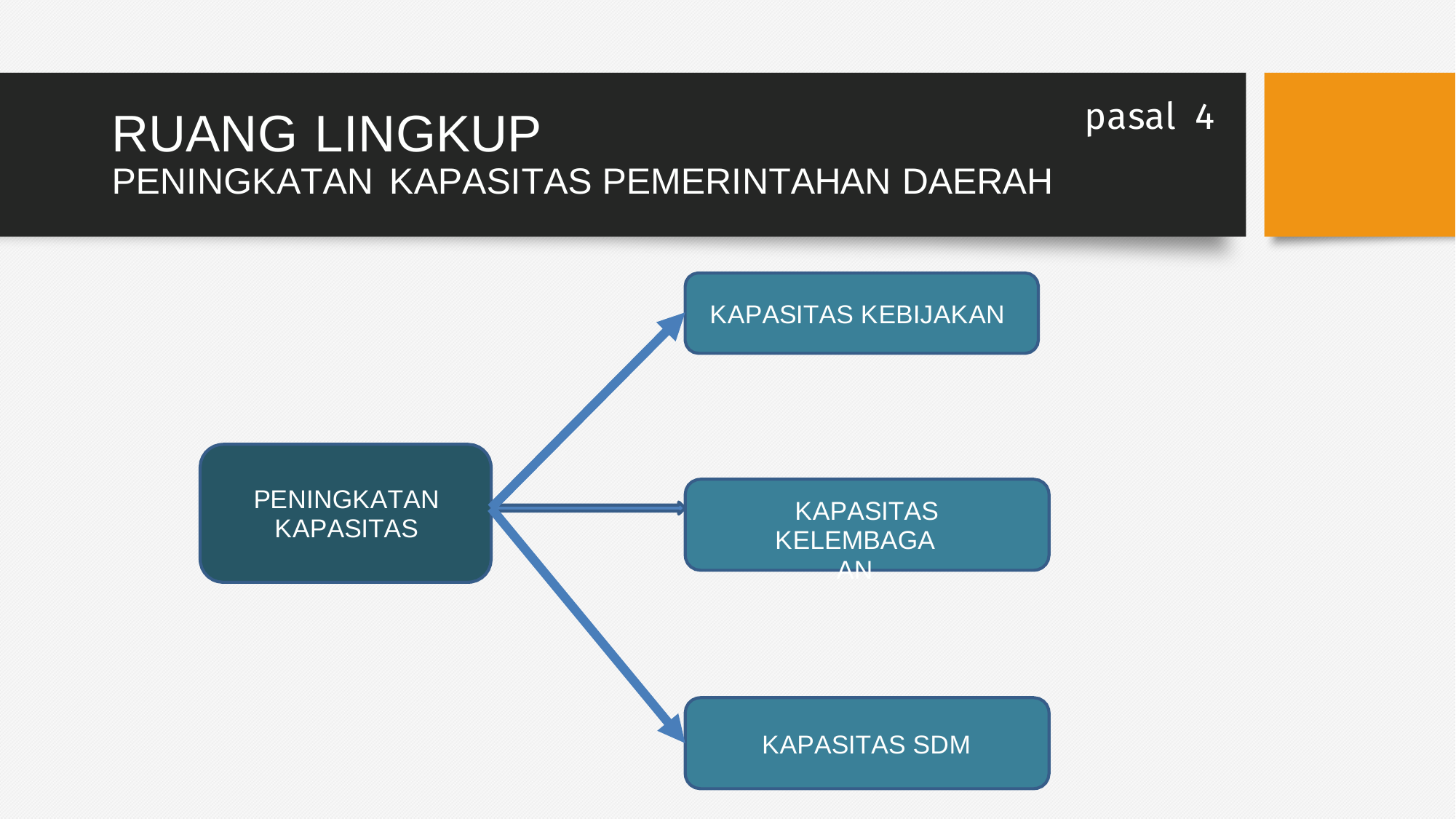

pasal
4
RUANG LINGKUP
PENINGKATAN
KAPASITAS PEMERINTAHAN DAERAH

KAPASITAS KEBIJAKAN

PENINGKATAN
KAPASITAS
KAPASITAS
KELEMBAGAAN

KAPASITAS SDM